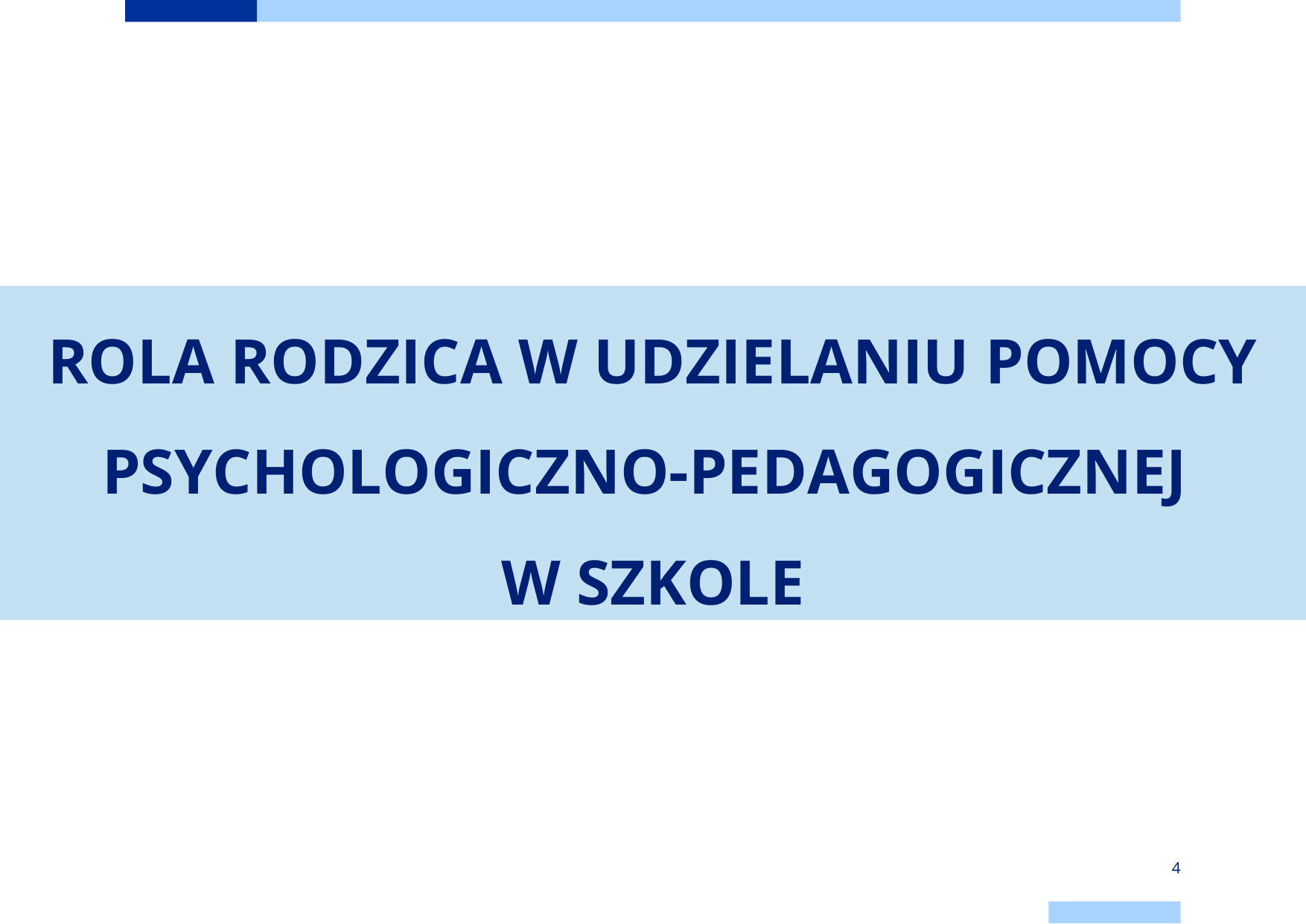

ROLA RODZICA W UDZIELANIU POMOCY PSYCHOLOGICZNO-PEDAGOGICZNEJ
W SZKOLE
4